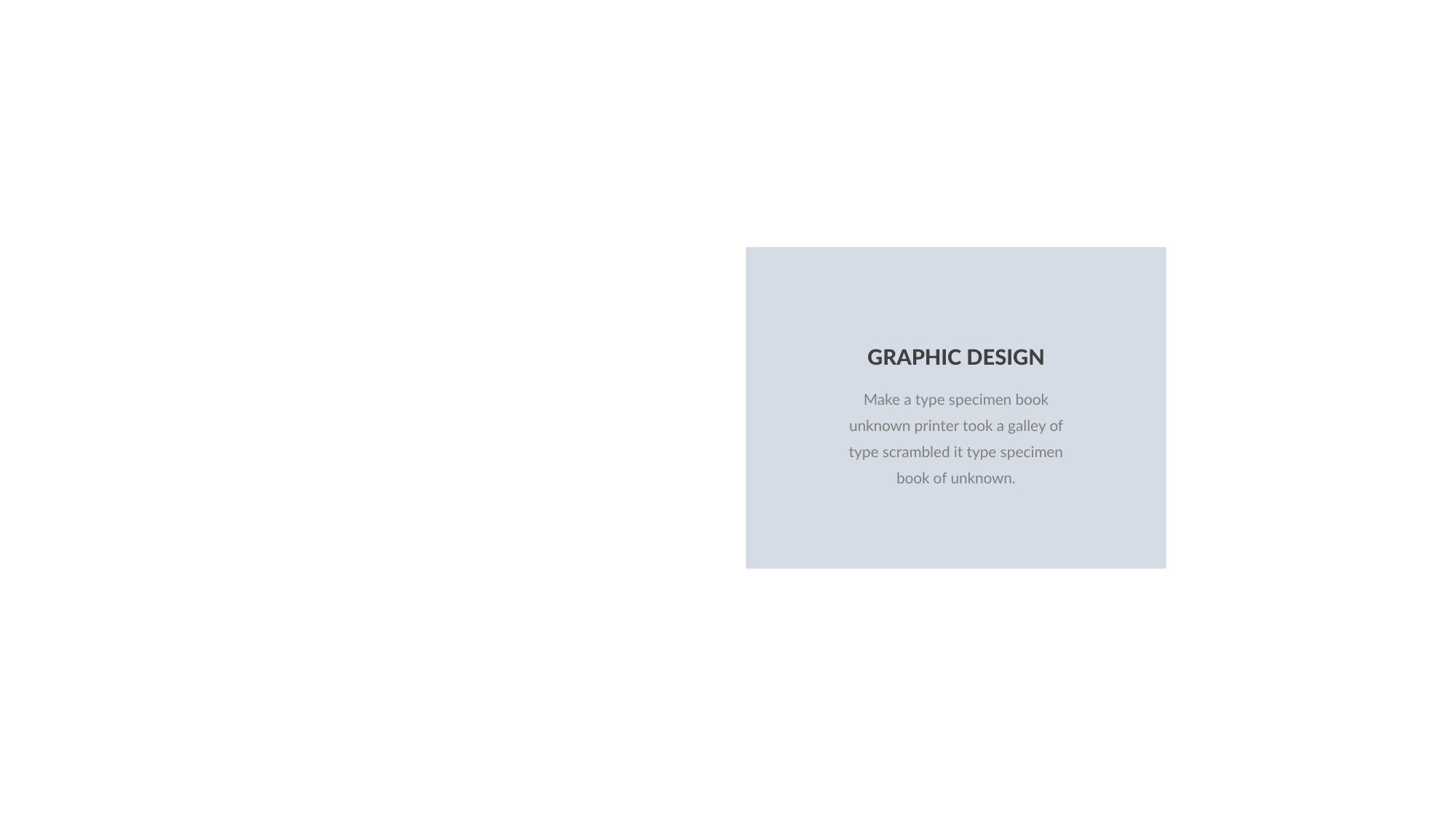

GRAPHIC DESIGN

Make a type specimen book unknown printer took a galley of type scrambled it type specimen book of unknown.